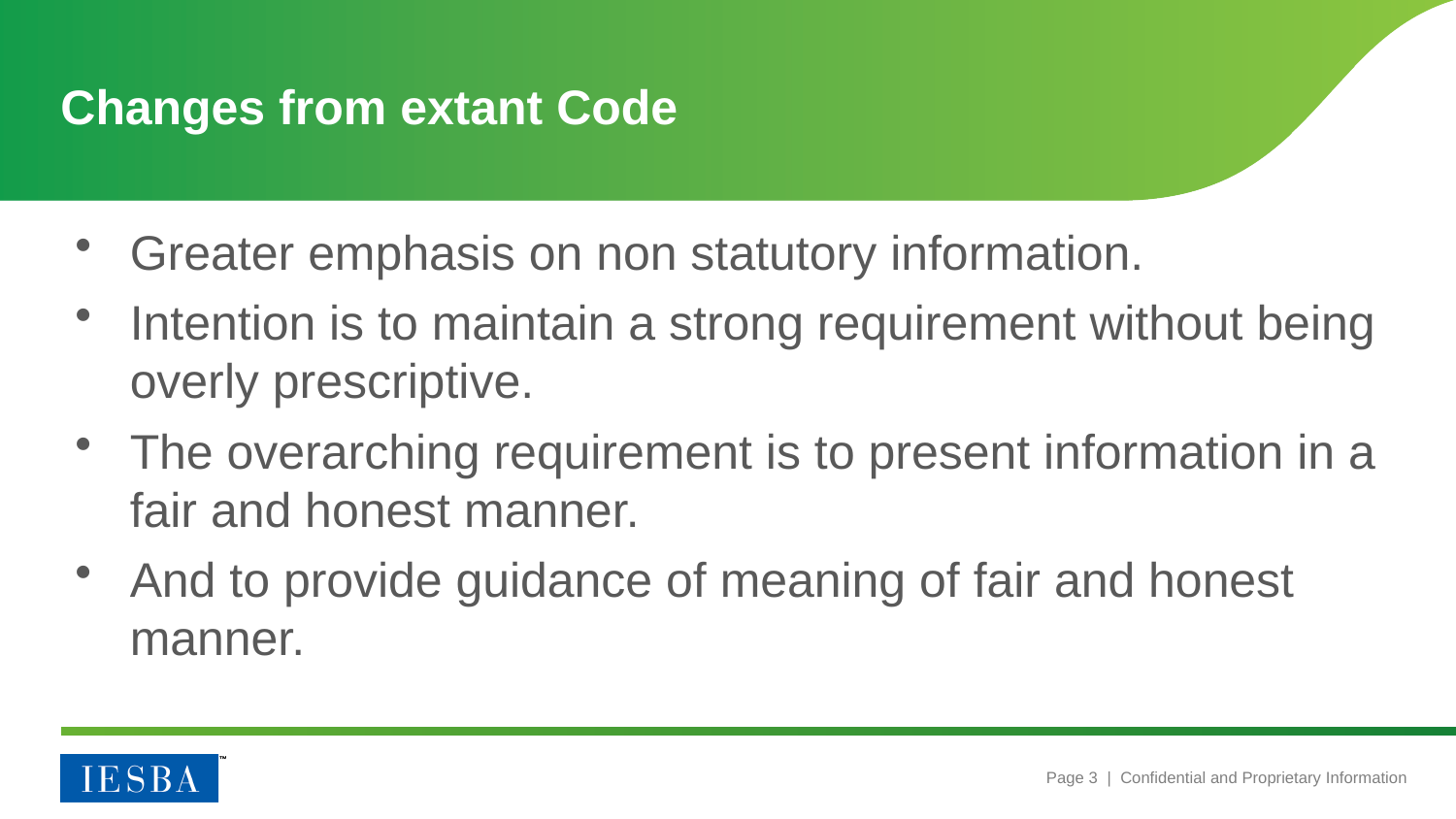

# Changes from extant Code
Greater emphasis on non statutory information.
Intention is to maintain a strong requirement without being overly prescriptive.
The overarching requirement is to present information in a fair and honest manner.
And to provide guidance of meaning of fair and honest manner.